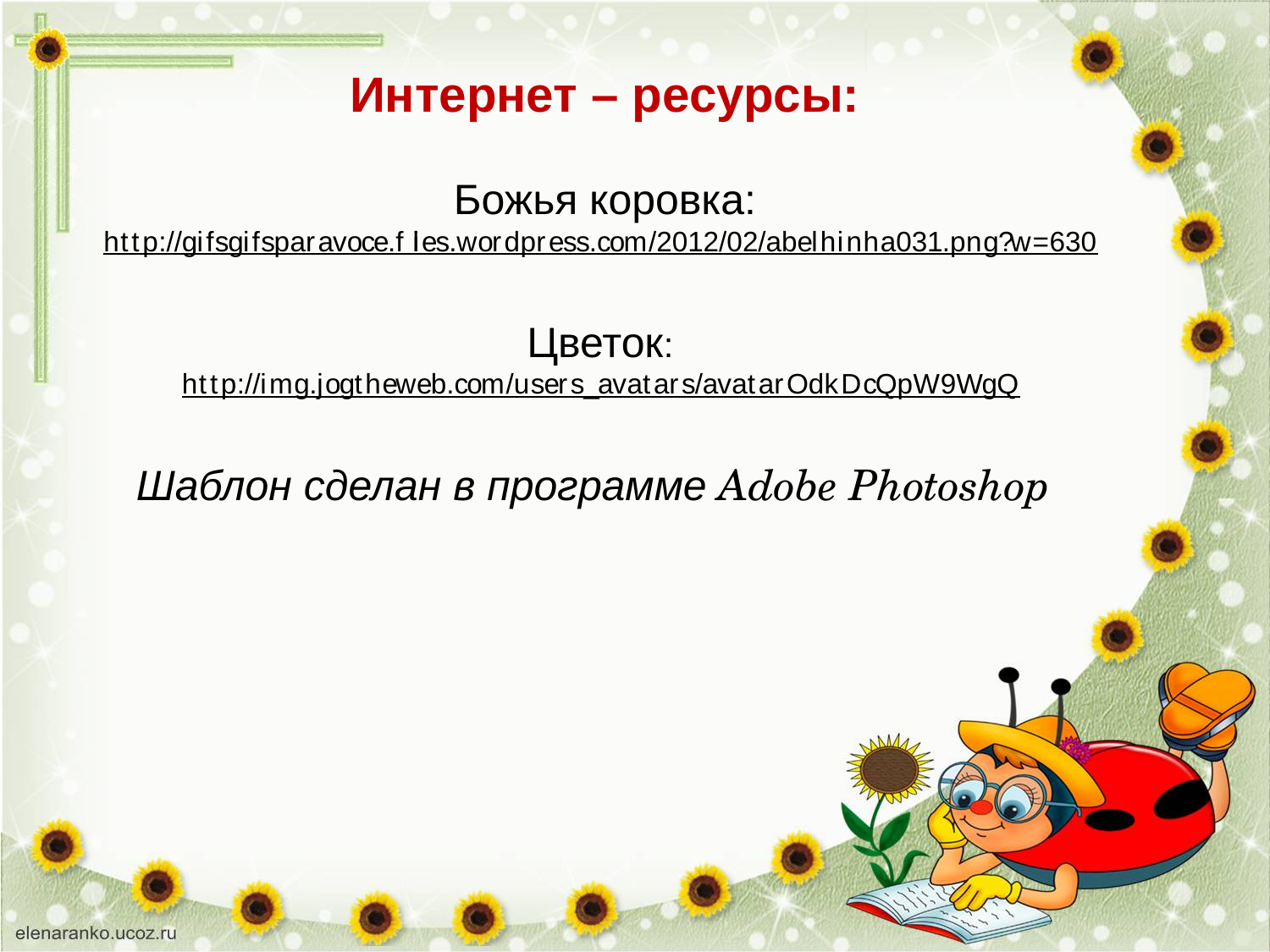

Интернет – ресурсы:

Божья коровка:
http://gifsgifsparavoce.files.wordpress.com/2012/02/abelhinha031.png?w=630

Цветок:
http://img.jogtheweb.com/users_avatars/avatarOdkDcQpW9WgQ

Шаблон сделан в программе Adobe Photoshop